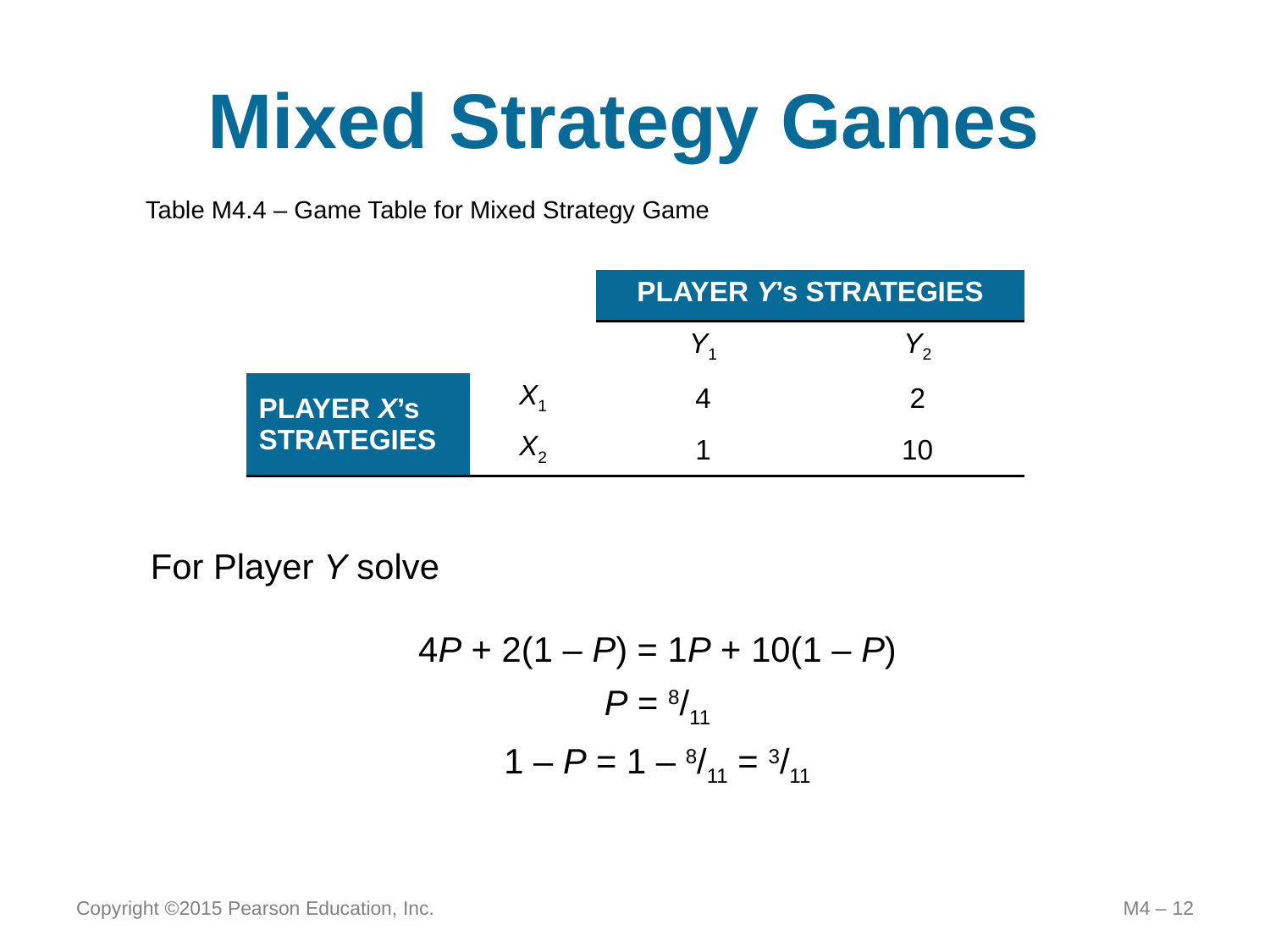

# Mixed Strategy Games
Table M4.4 – Game Table for Mixed Strategy Game
|  |  | PLAYER Y’s STRATEGIES |  |
| --- | --- | --- | --- |
|  |  | Y1 | Y2 |
| PLAYER X’s STRATEGIES | X1 | 4 | 2 |
|  | X2 | 1 | 10 |
For Player Y solve
4P + 2(1 – P) = 1P + 10(1 – P)
P = 8/11
1 – P = 1 – 8/11 = 3/11
Copyright ©2015 Pearson Education, Inc.
M4 – 12